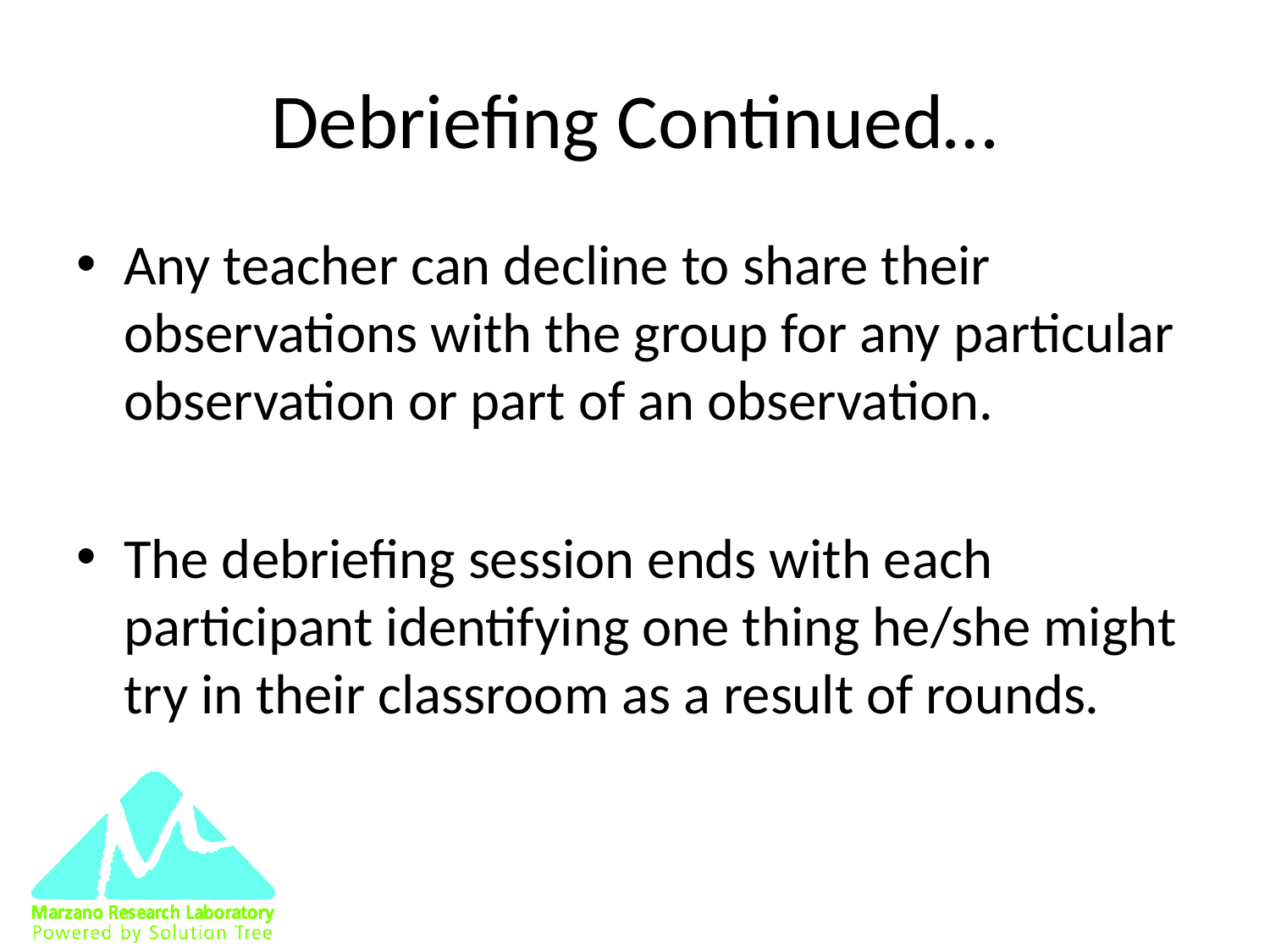

# Debriefing Continued…
Any teacher can decline to share their observations with the group for any particular observation or part of an observation.

The debriefing session ends with each participant identifying one thing he/she might try in their classroom as a result of rounds.